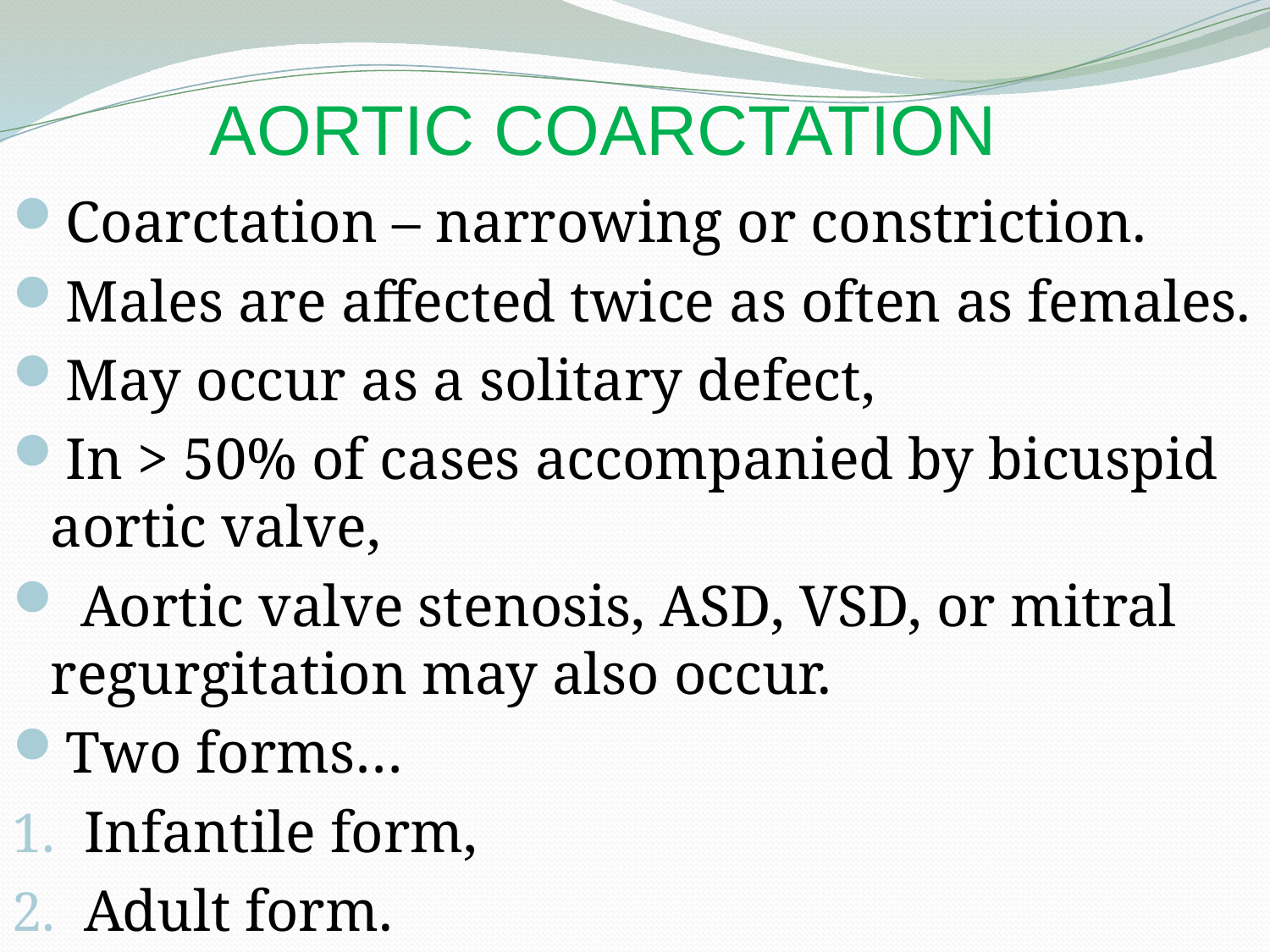

# AORTIC COARCTATION
Coarctation – narrowing or constriction.
Males are affected twice as often as females.
May occur as a solitary defect,
In > 50% of cases accompanied by bicuspid aortic valve,
 Aortic valve stenosis, ASD, VSD, or mitral regurgitation may also occur.
Two forms…
Infantile form,
Adult form.